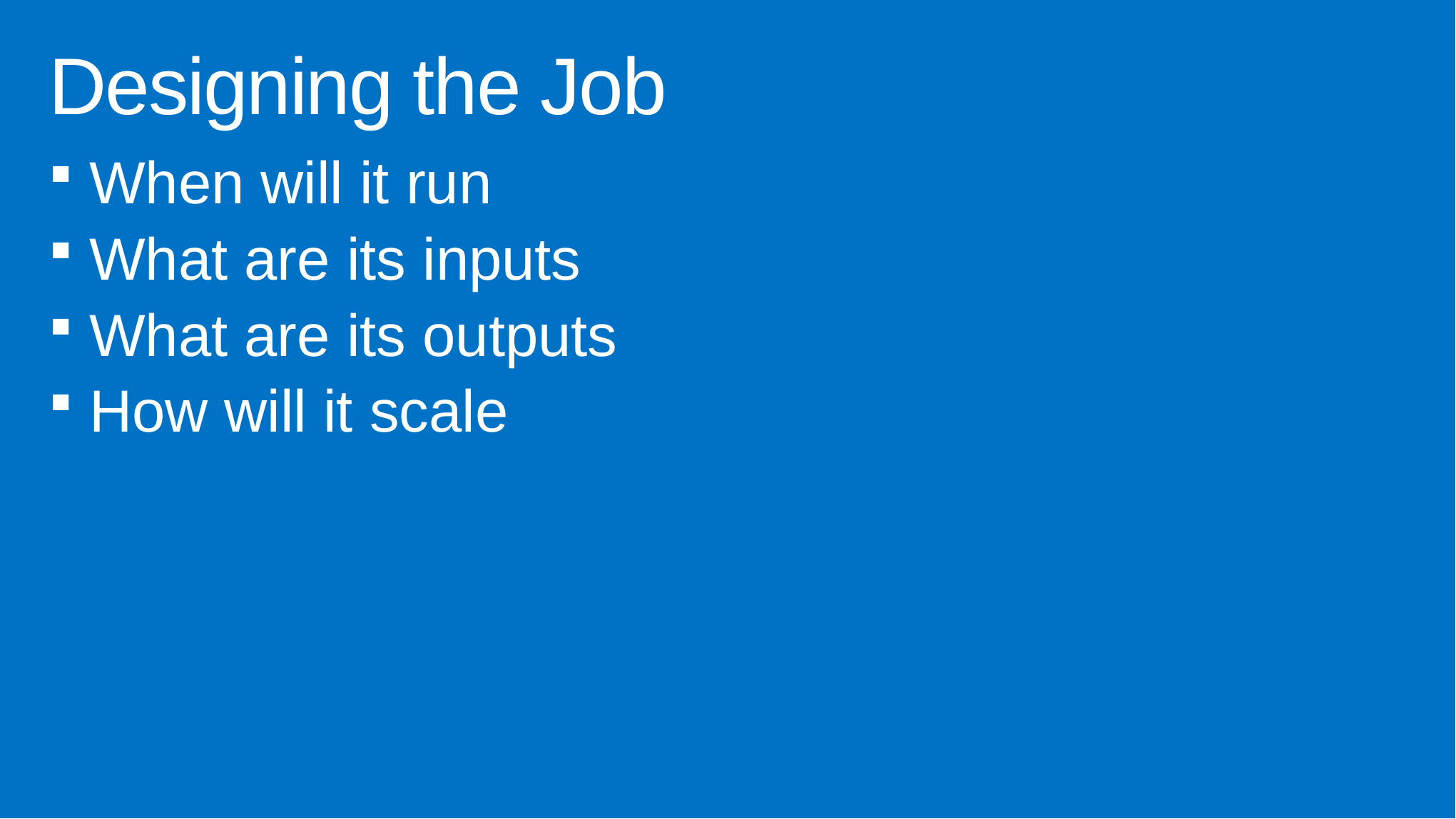

# Designing the Job
When will it run
What are its inputs
What are its outputs
How will it scale